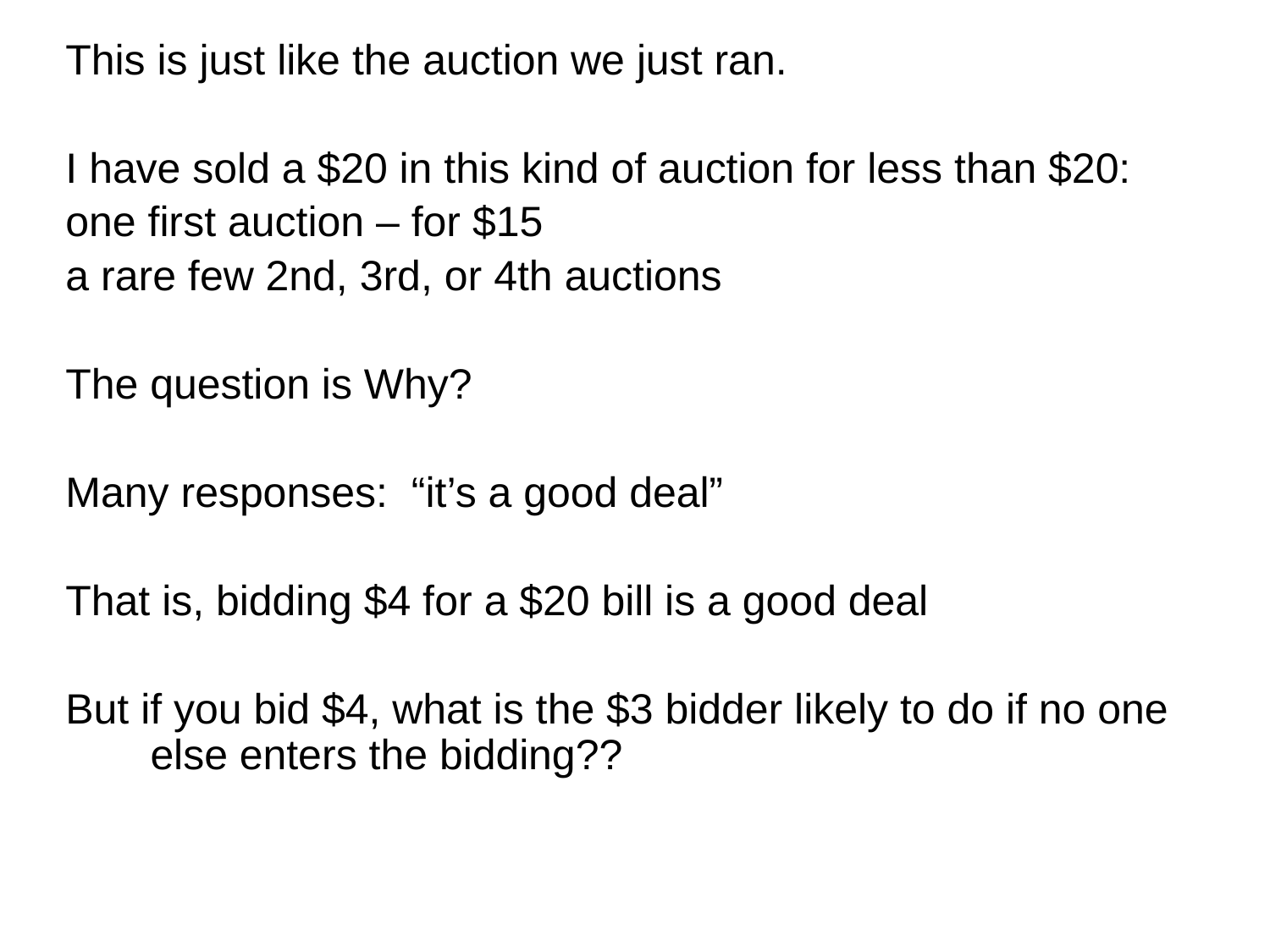

This is just like the auction we just ran.

I have sold a $20 in this kind of auction for less than $20:
one first auction – for $15
a rare few 2nd, 3rd, or 4th auctions

The question is Why?

Many responses:  “it’s a good deal”

That is, bidding $4 for a $20 bill is a good deal

But if you bid $4, what is the $3 bidder likely to do if no one else enters the bidding??